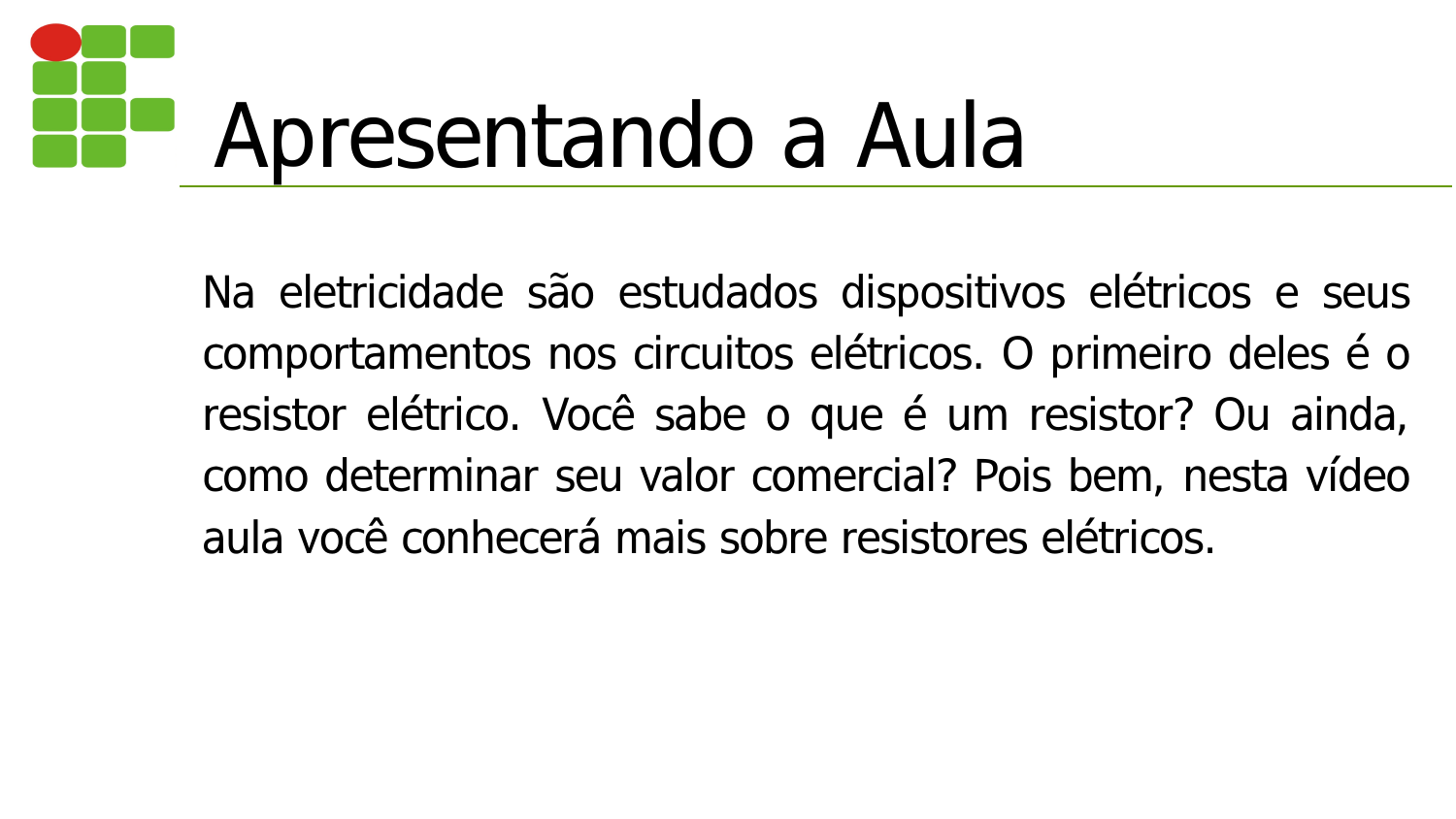

# Apresentando a Aula
Na eletricidade são estudados dispositivos elétricos e seus comportamentos nos circuitos elétricos. O primeiro deles é o resistor elétrico. Você sabe o que é um resistor? Ou ainda, como determinar seu valor comercial? Pois bem, nesta vídeo aula você conhecerá mais sobre resistores elétricos.